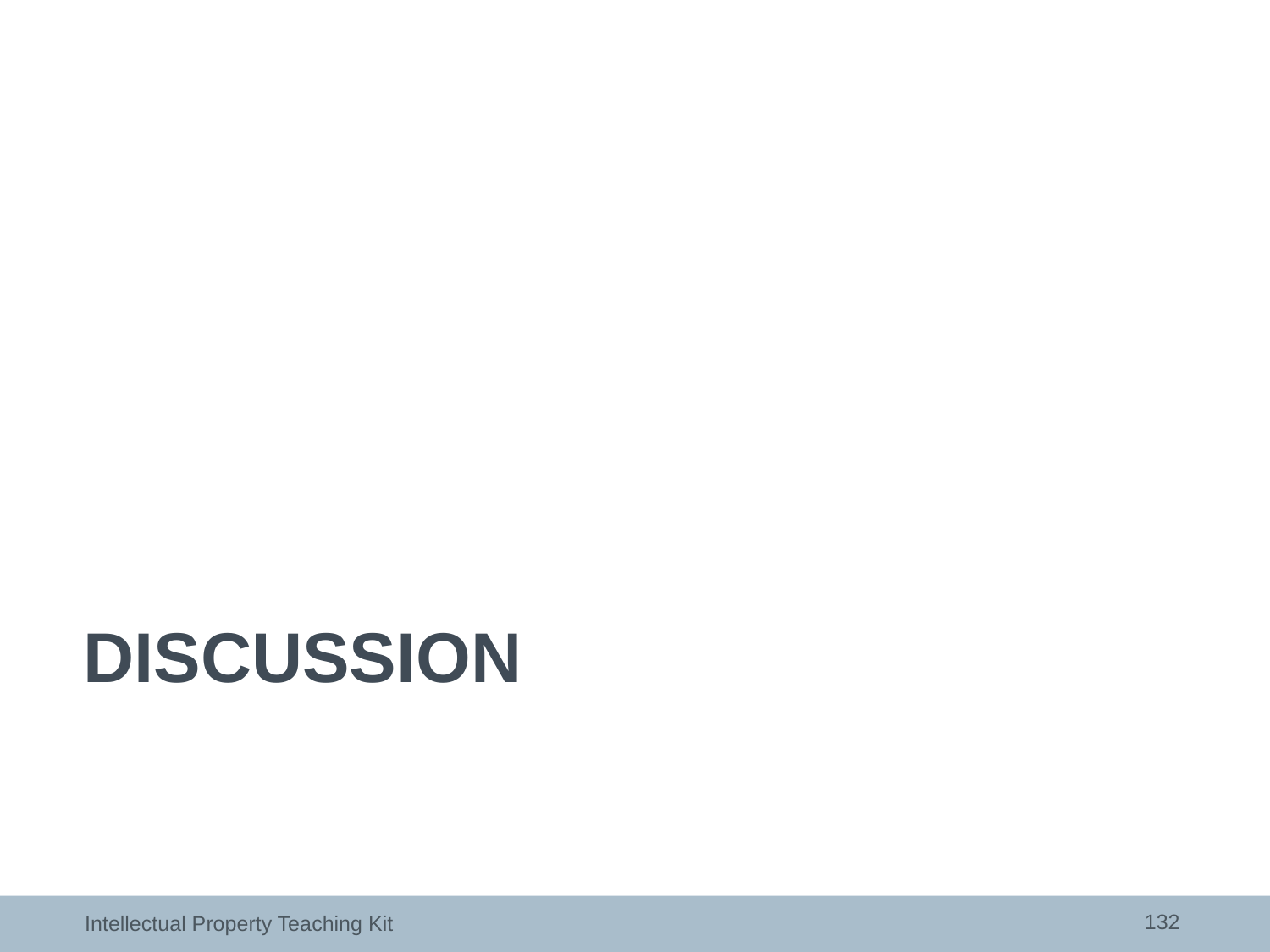

# discussion
132
Intellectual Property Teaching Kit